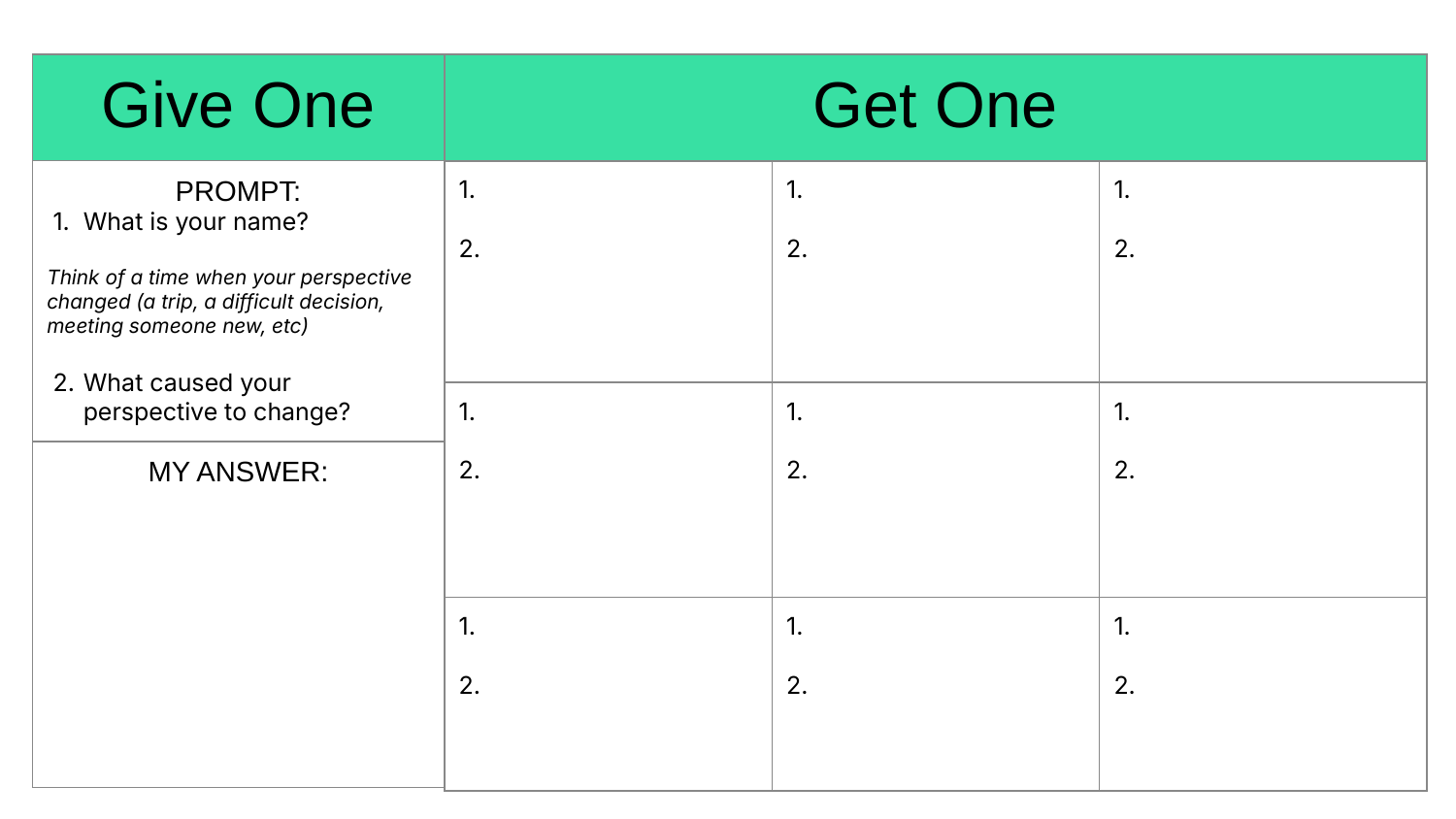

| Get One |  |  |
| --- | --- | --- |
| 1. 2. | 1. 2. | 1. 2. |
| 1. 2. | 1. 2. | 1. 2. |
| 1. 2. | 1. 2. | 1. 2. |
| Give One |
| --- |
| PROMPT: What is your name? Think of a time when your perspective changed (a trip, a difficult decision, meeting someone new, etc) What caused your perspective to change? |
| MY ANSWER: |